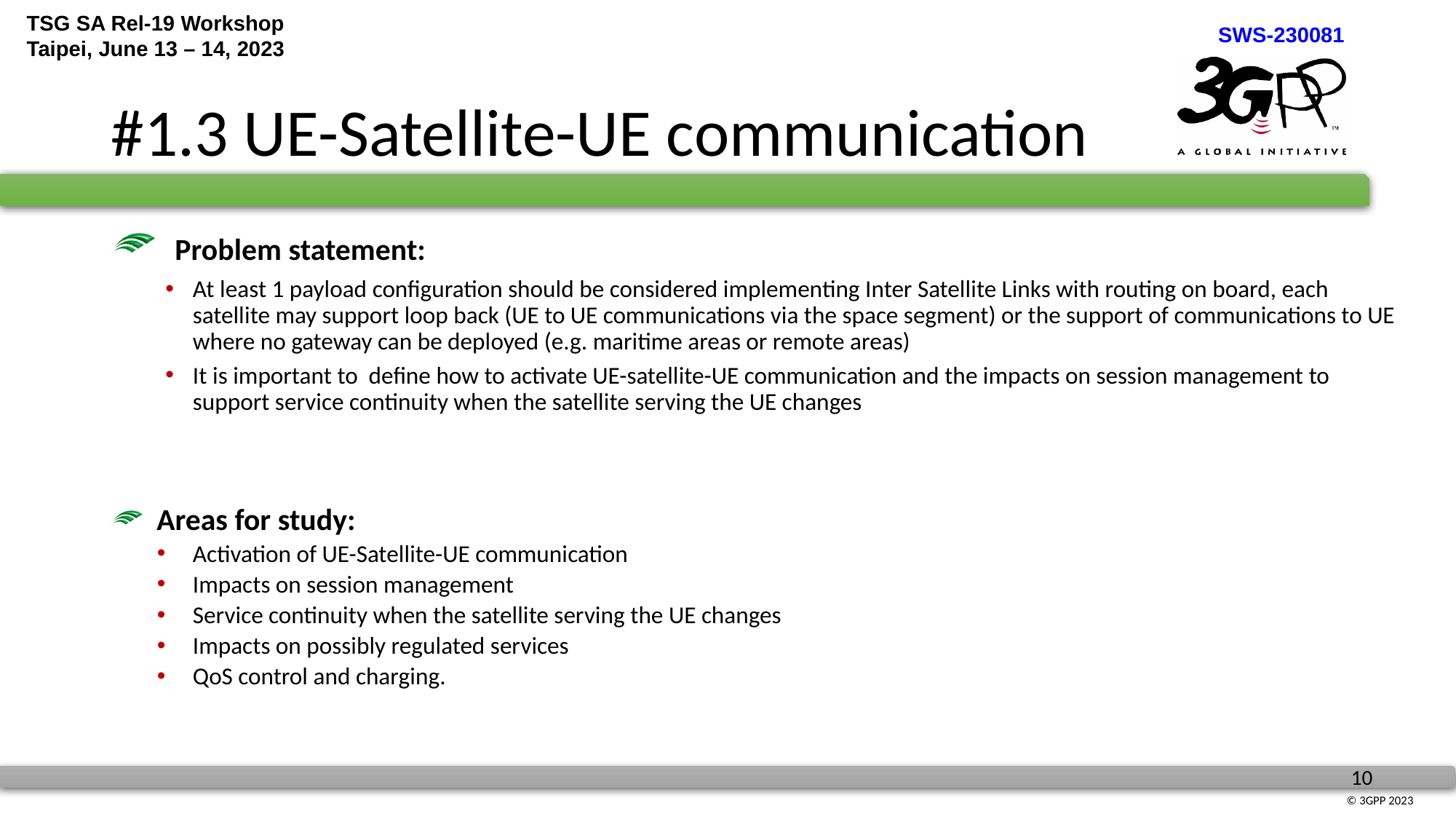

# #1.3 UE-Satellite-UE communication
  Problem statement:
At least 1 payload configuration should be considered implementing Inter Satellite Links with routing on board, each satellite may support loop back (UE to UE communications via the space segment) or the support of communications to UE where no gateway can be deployed (e.g. maritime areas or remote areas)
It is important to  define how to activate UE-satellite-UE communication and the impacts on session management to  support service continuity when the satellite serving the UE changes

  Areas for study:
Activation of UE-Satellite-UE communication
Impacts on session management
Service continuity when the satellite serving the UE changes
Impacts on possibly regulated services
QoS control and charging.